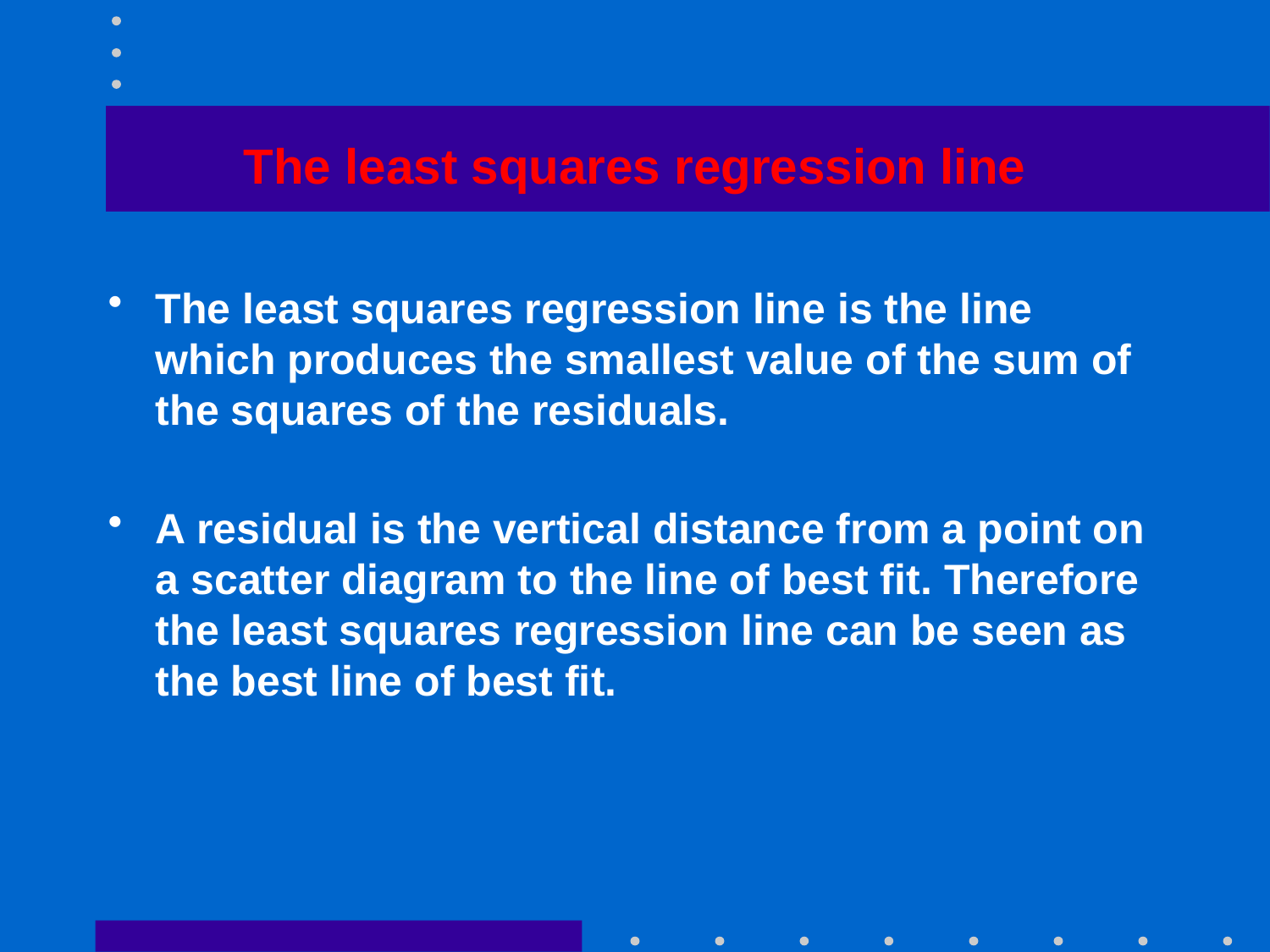

# The least squares regression line
The least squares regression line is the line which produces the smallest value of the sum of the squares of the residuals.

A residual is the vertical distance from a point on a scatter diagram to the line of best fit. Therefore the least squares regression line can be seen as the best line of best fit.